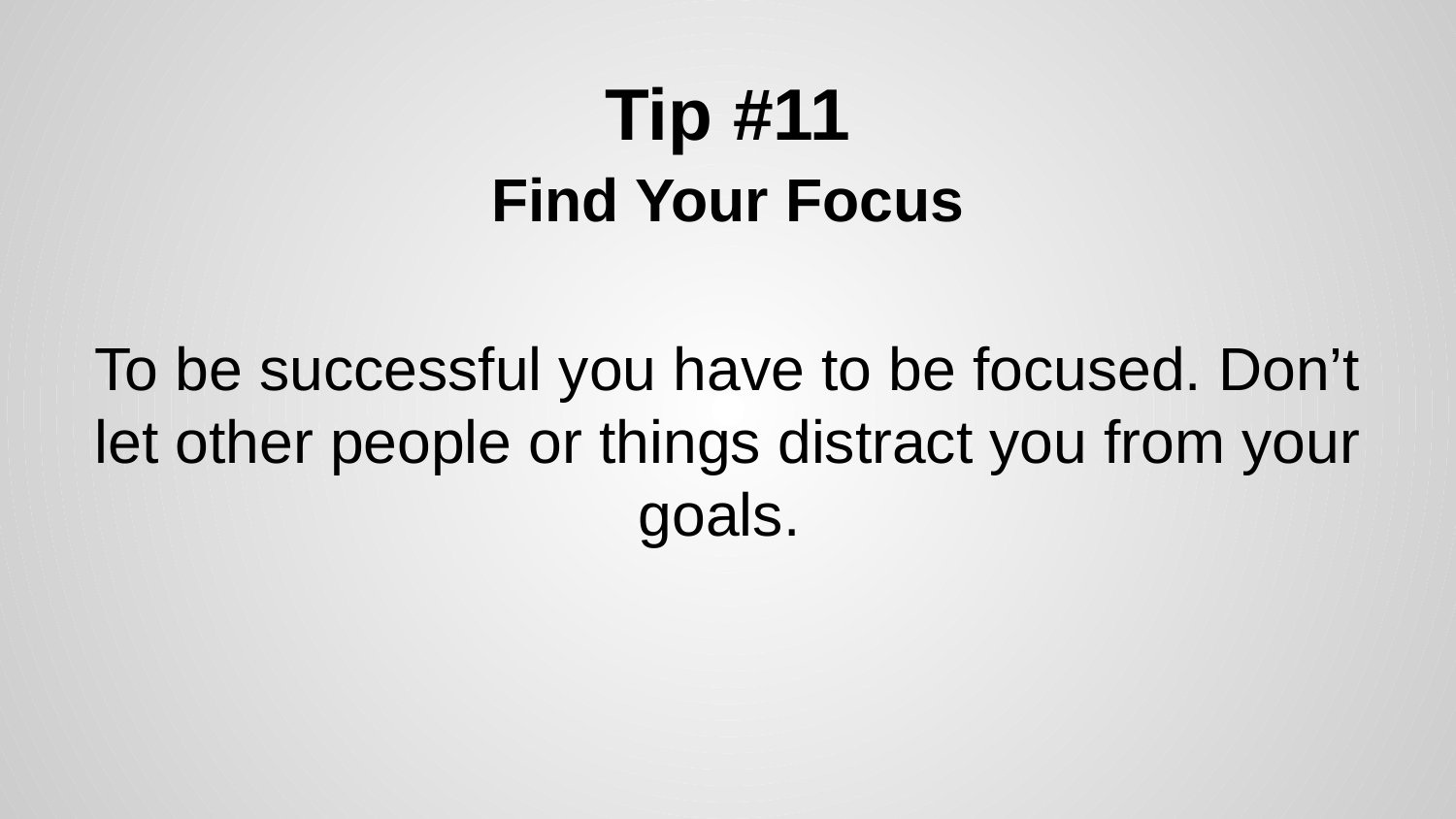

# Tip #11

Find Your Focus

To be successful you have to be focused. Don’t let other people or things distract you from your goals.